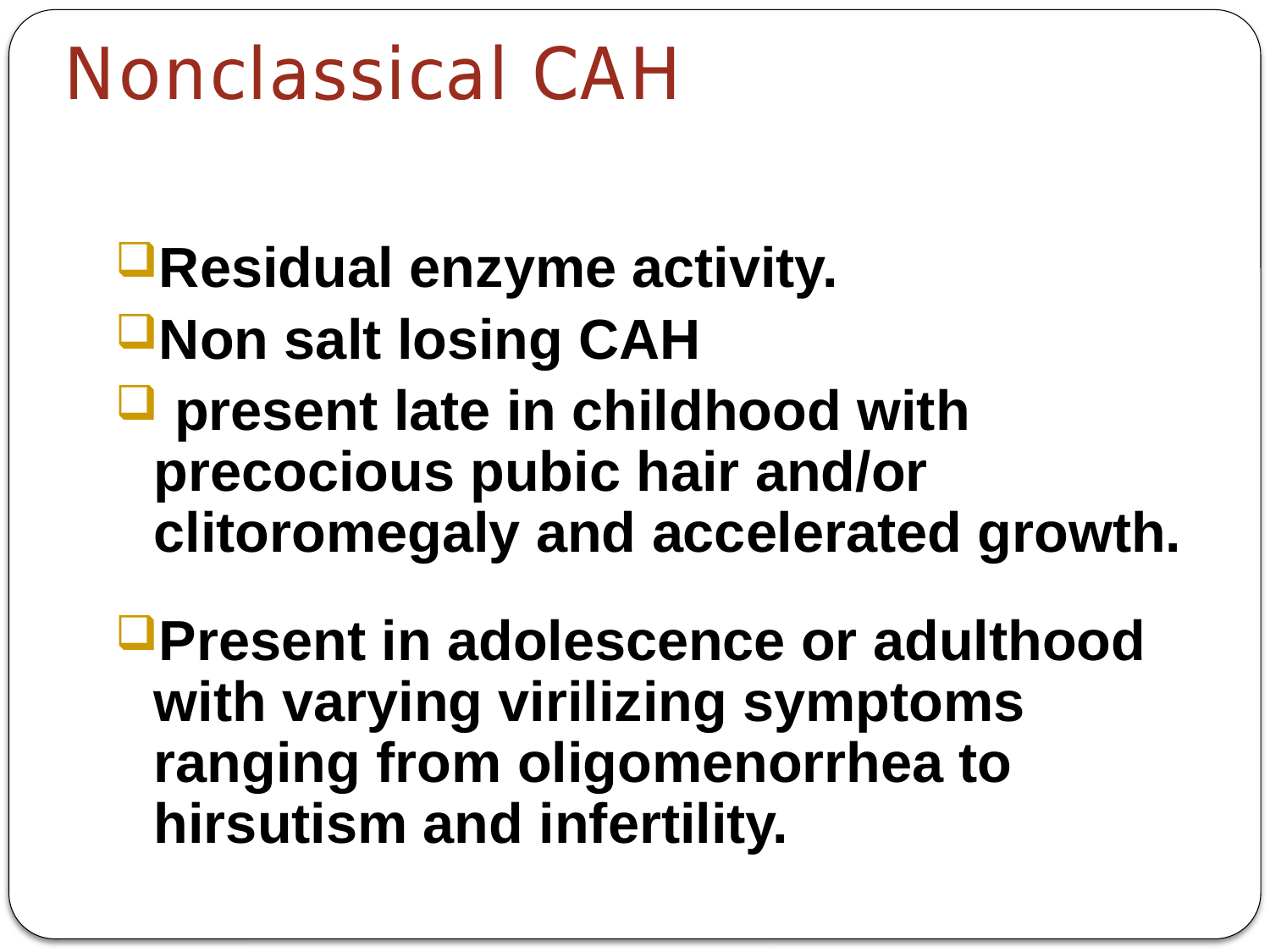

# Nonclassical CAH
Residual enzyme activity.
Non salt losing CAH
 present late in childhood with precocious pubic hair and/or clitoromegaly and accelerated growth.

Present in adolescence or adulthood with varying virilizing symptoms ranging from oligomenorrhea to hirsutism and infertility.